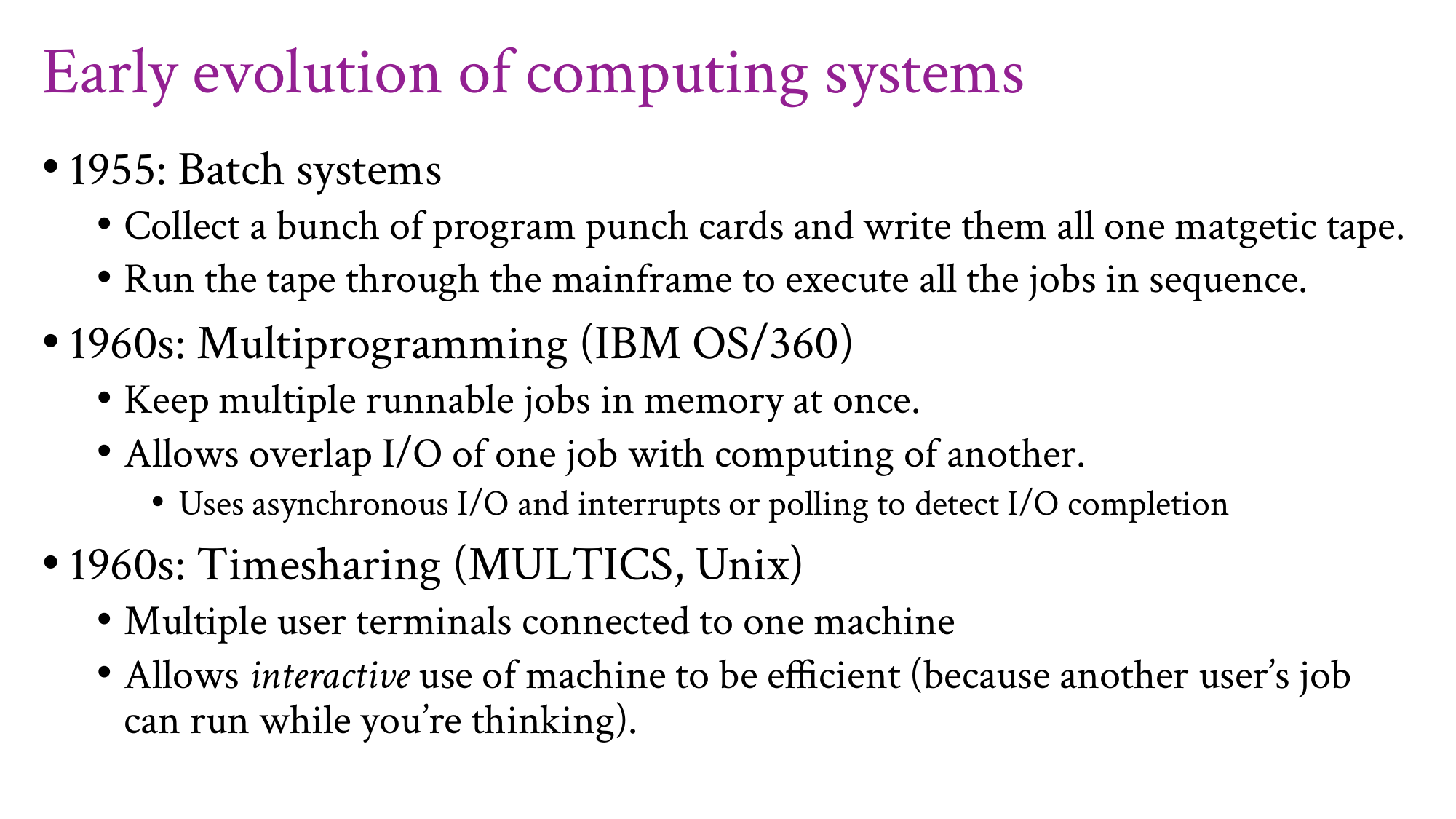

# Early evolution of computing systems
1955: Batch systems
Collect a bunch of program punch cards and write them all one matgetic tape.
Run the tape through the mainframe to execute all the jobs in sequence.
1960s: Multiprogramming (IBM OS/360)
Keep multiple runnable jobs in memory at once.
Allows overlap I/O of one job with computing of another.
Uses asynchronous I/O and interrupts or polling to detect I/O completion
1960s: Timesharing (MULTICS, Unix)
Multiple user terminals connected to one machine
Allows interactive use of machine to be efficient (because another user’s job can run while you’re thinking).